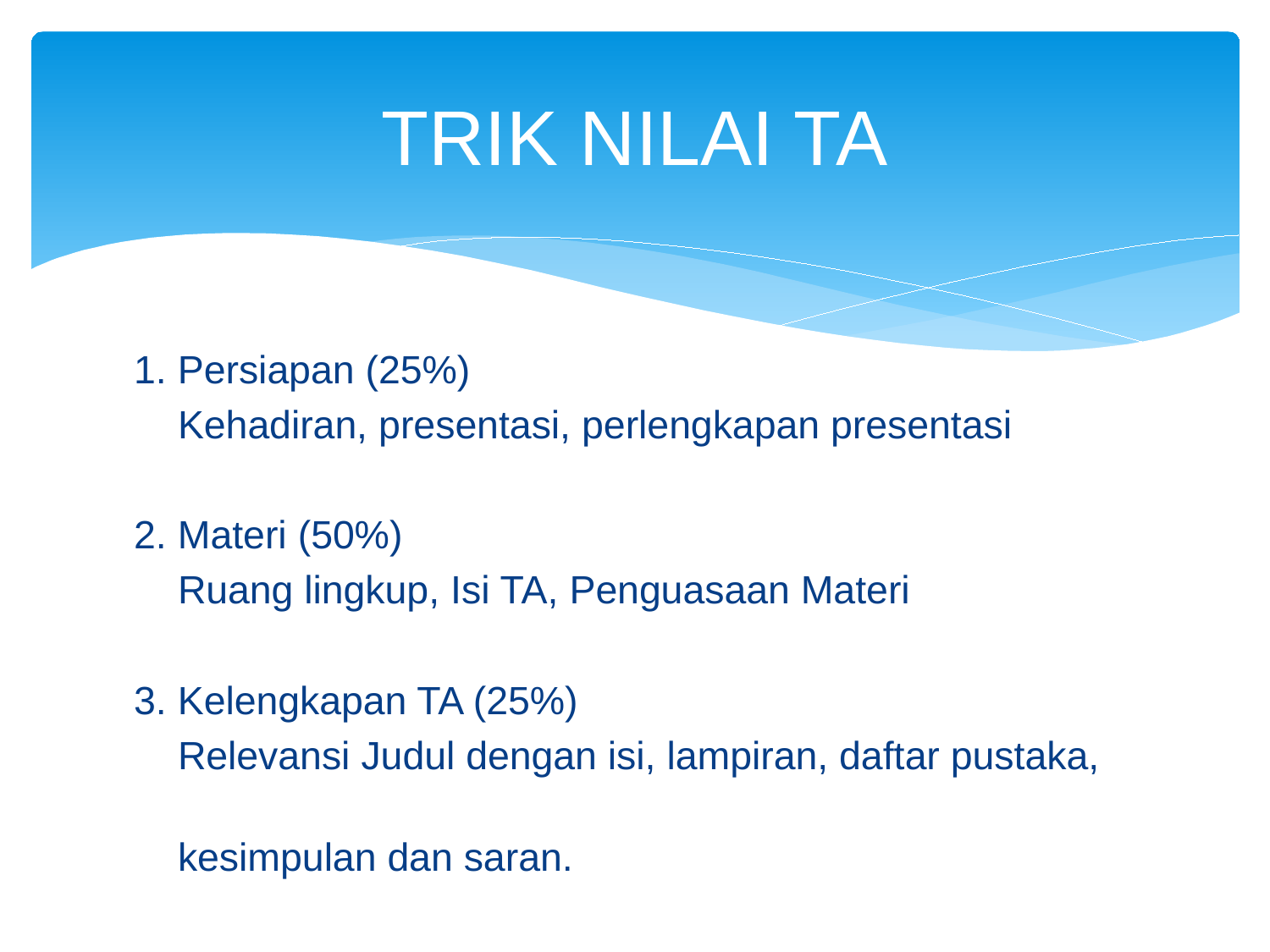

# TRIK NILAI TA
1. Persiapan (25%)
    Kehadiran, presentasi, perlengkapan presentasi

2. Materi (50%)
    Ruang lingkup, Isi TA, Penguasaan Materi

3. Kelengkapan TA (25%)
    Relevansi Judul dengan isi, lampiran, daftar pustaka,
    kesimpulan dan saran.